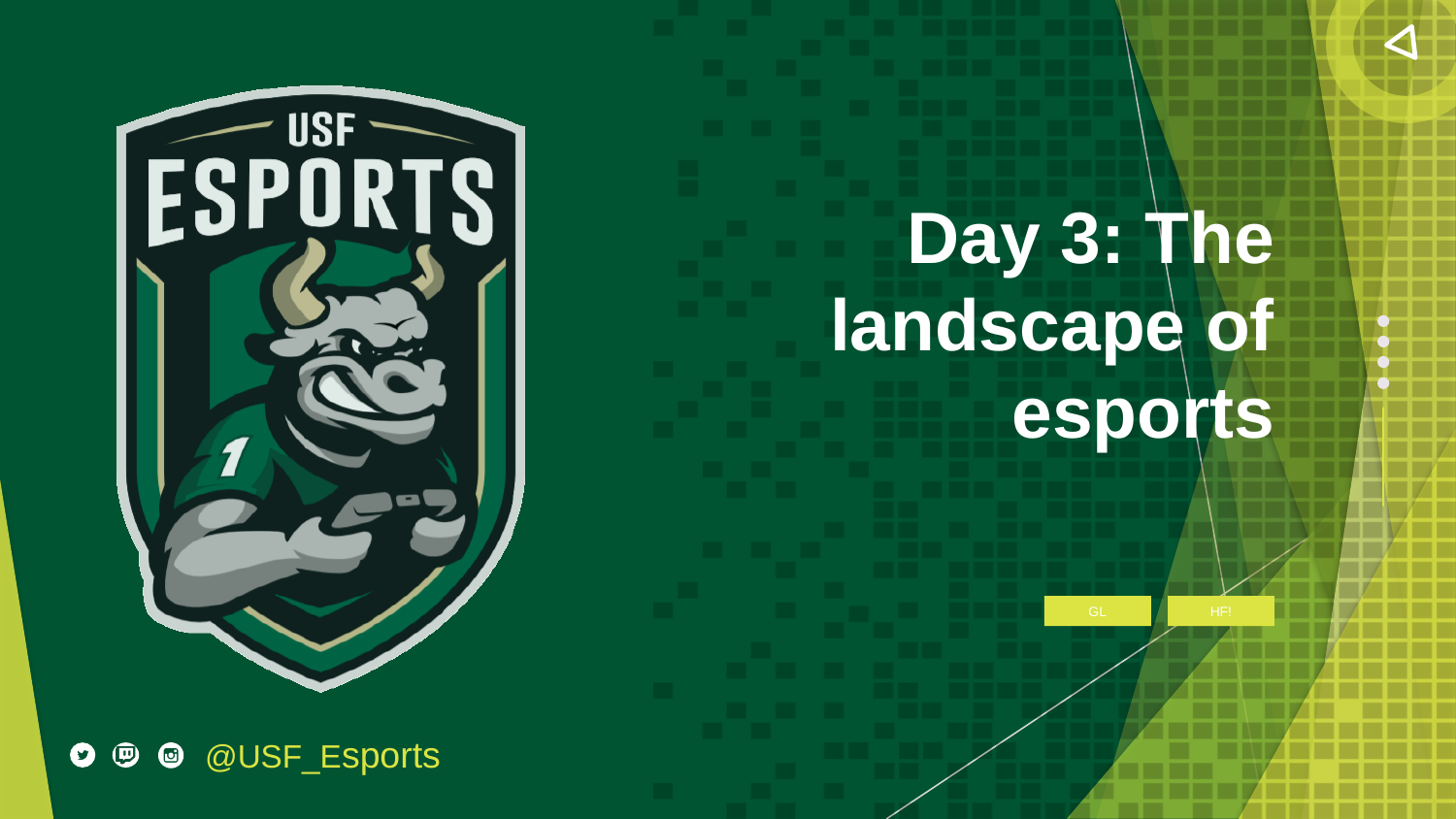

Day 3: The landscape of esports

GL
HF!
@USF_Esports